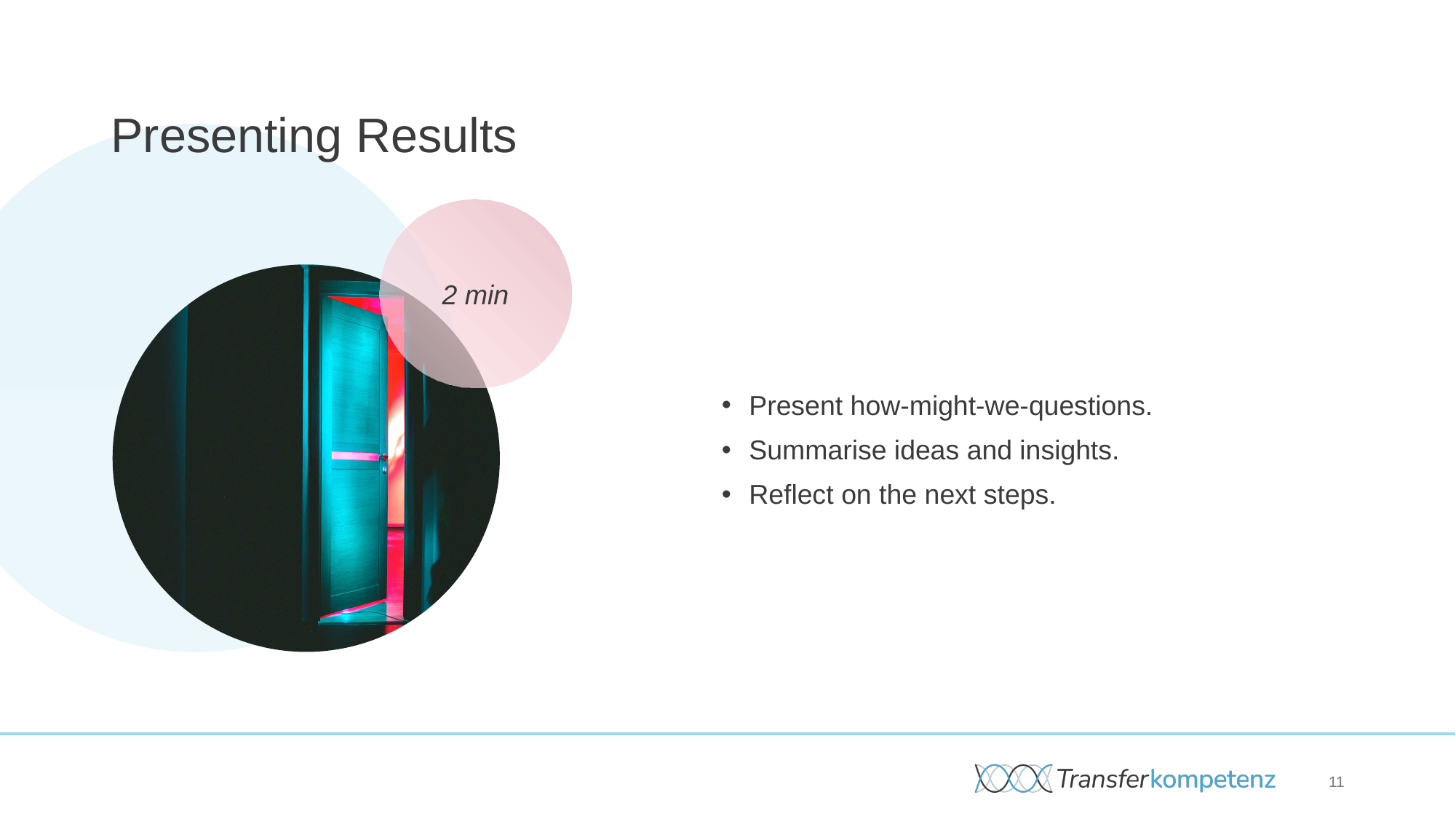

# Presenting Results

Present how-might-we-questions.
Summarise ideas and insights.
Reflect on the next steps.
2 min

11